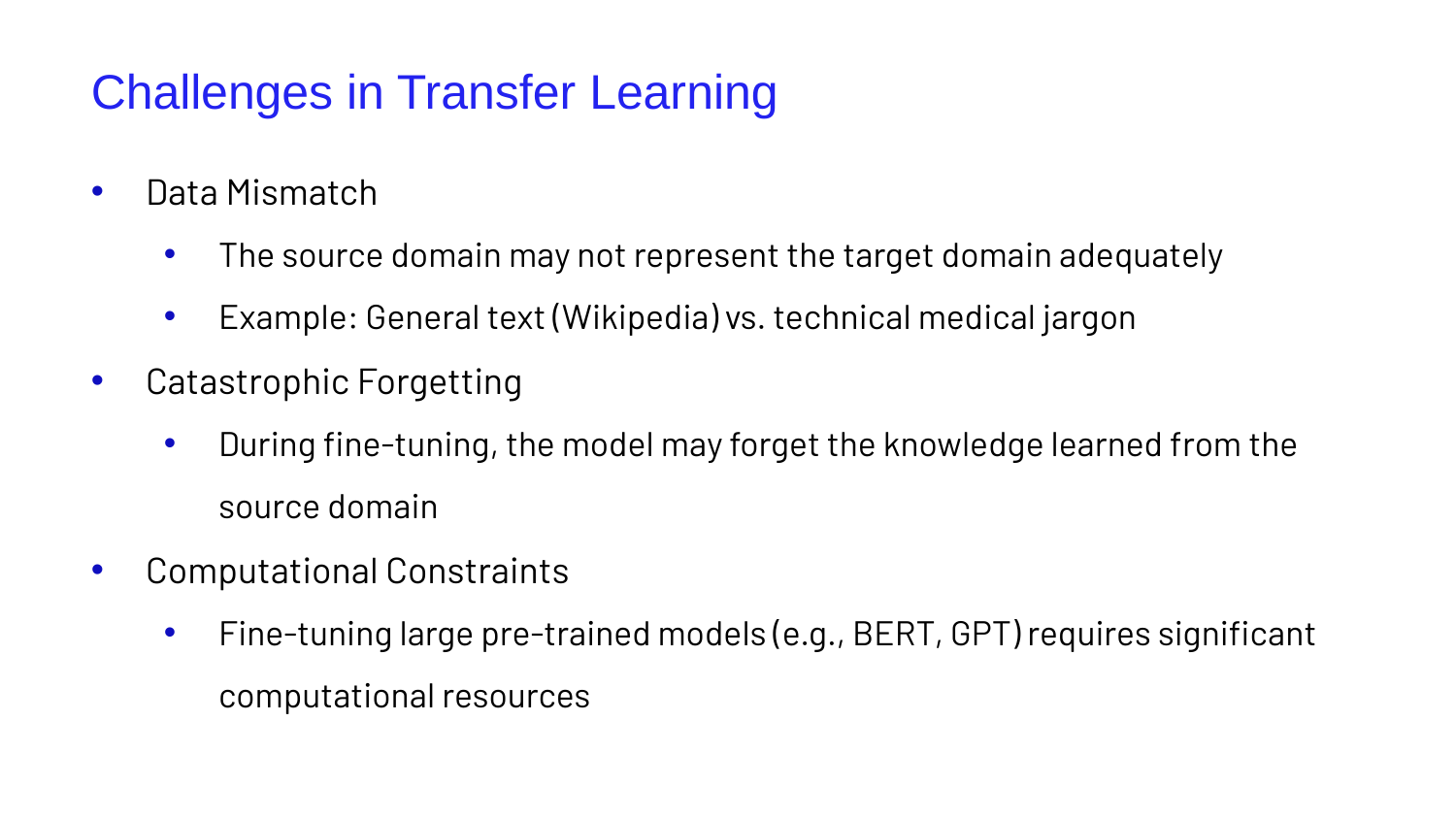

Challenges in Transfer Learning
Data Mismatch
The source domain may not represent the target domain adequately
Example: General text (Wikipedia) vs. technical medical jargon
Catastrophic Forgetting
During fine-tuning, the model may forget the knowledge learned from the source domain
Computational Constraints
Fine-tuning large pre-trained models (e.g., BERT, GPT) requires significant computational resources